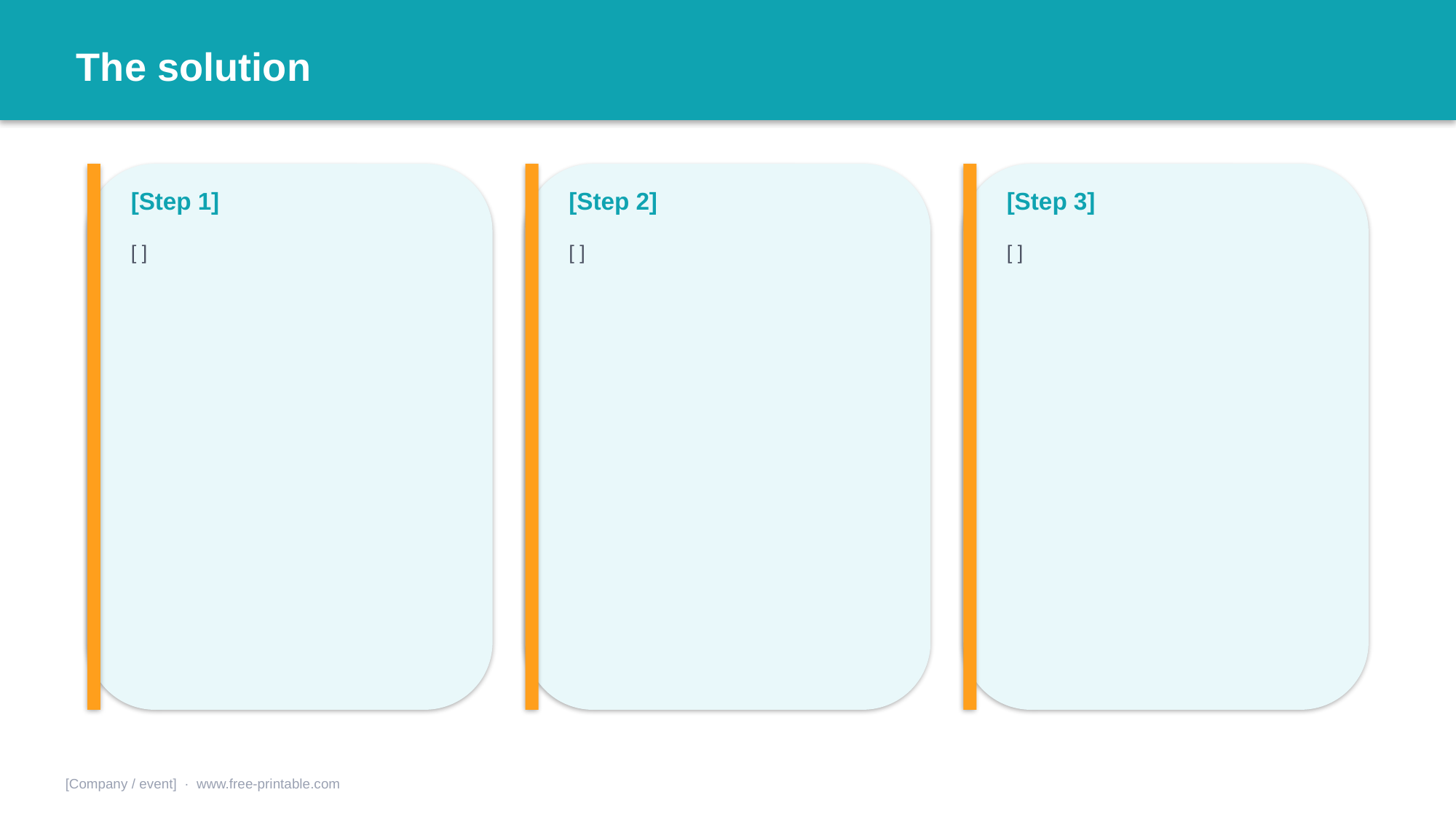

The solution

[Step 1]
[Step 2]
[Step 3]
[ ]
[ ]
[ ]
[Company / event]  ·  www.free-printable.com